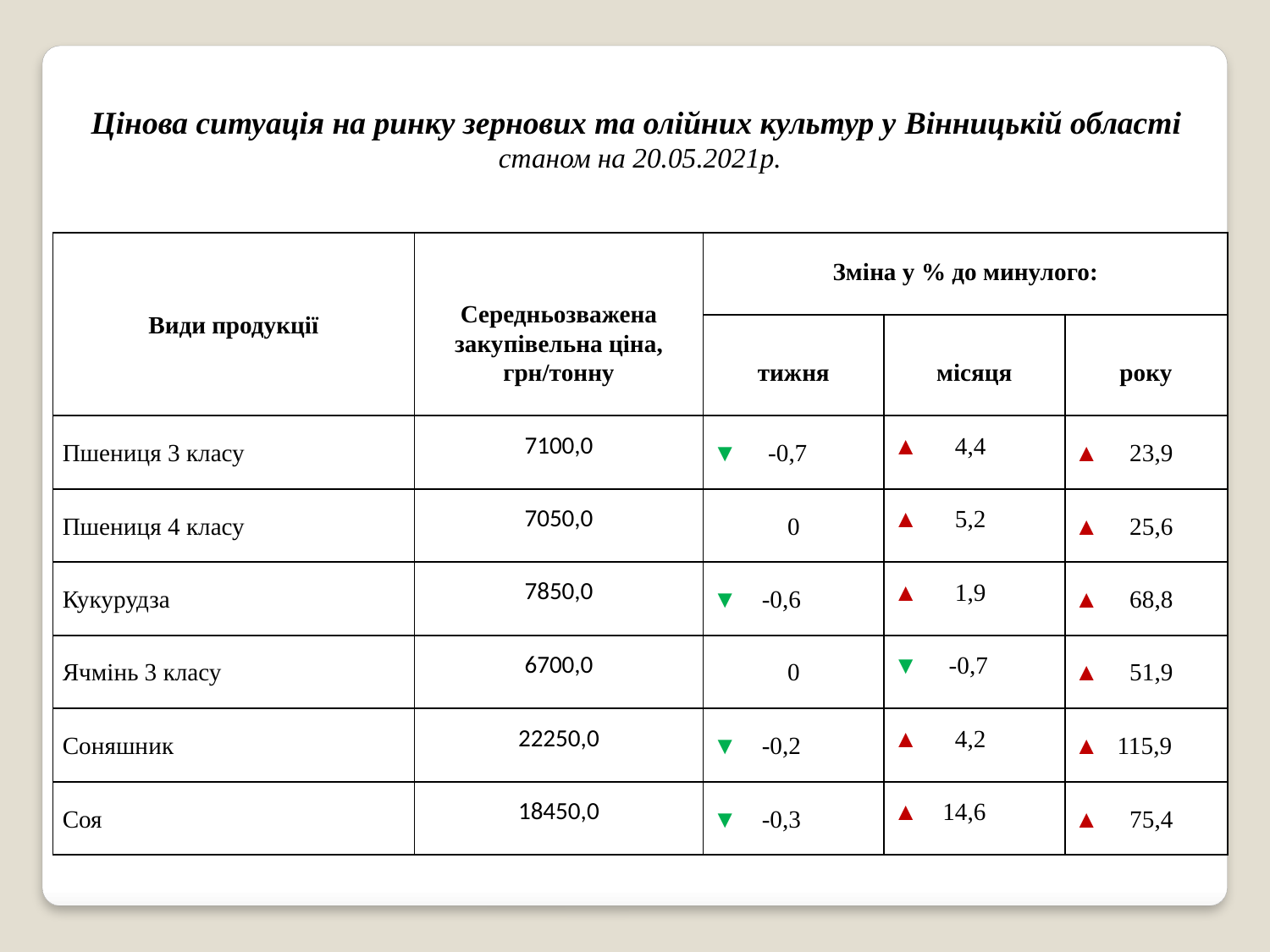

| Цінова ситуація на ринку зернових та олійних культур у Вінницькій області станом на 20.05.2021р. |  |  |  |  |
| --- | --- | --- | --- | --- |
| Види продукції | Середньозважена закупівельна ціна, грн/тонну | Зміна у % до минулого: |  |  |
|  |  | тижня | місяця | року |
| Пшениця 3 класу | 7100,0 | ▼ -0,7 | ▲ 4,4 | ▲ 23,9 |
| Пшениця 4 класу | 7050,0 | 0 | ▲ 5,2 | ▲ 25,6 |
| Кукурудза | 7850,0 | ▼ -0,6 | ▲ 1,9 | ▲ 68,8 |
| Ячмінь 3 класу | 6700,0 | 0 | ▼ -0,7 | ▲ 51,9 |
| Соняшник | 22250,0 | ▼ -0,2 | ▲ 4,2 | ▲ 115,9 |
| Соя | 18450,0 | ▼ -0,3 | ▲ 14,6 | ▲ 75,4 |